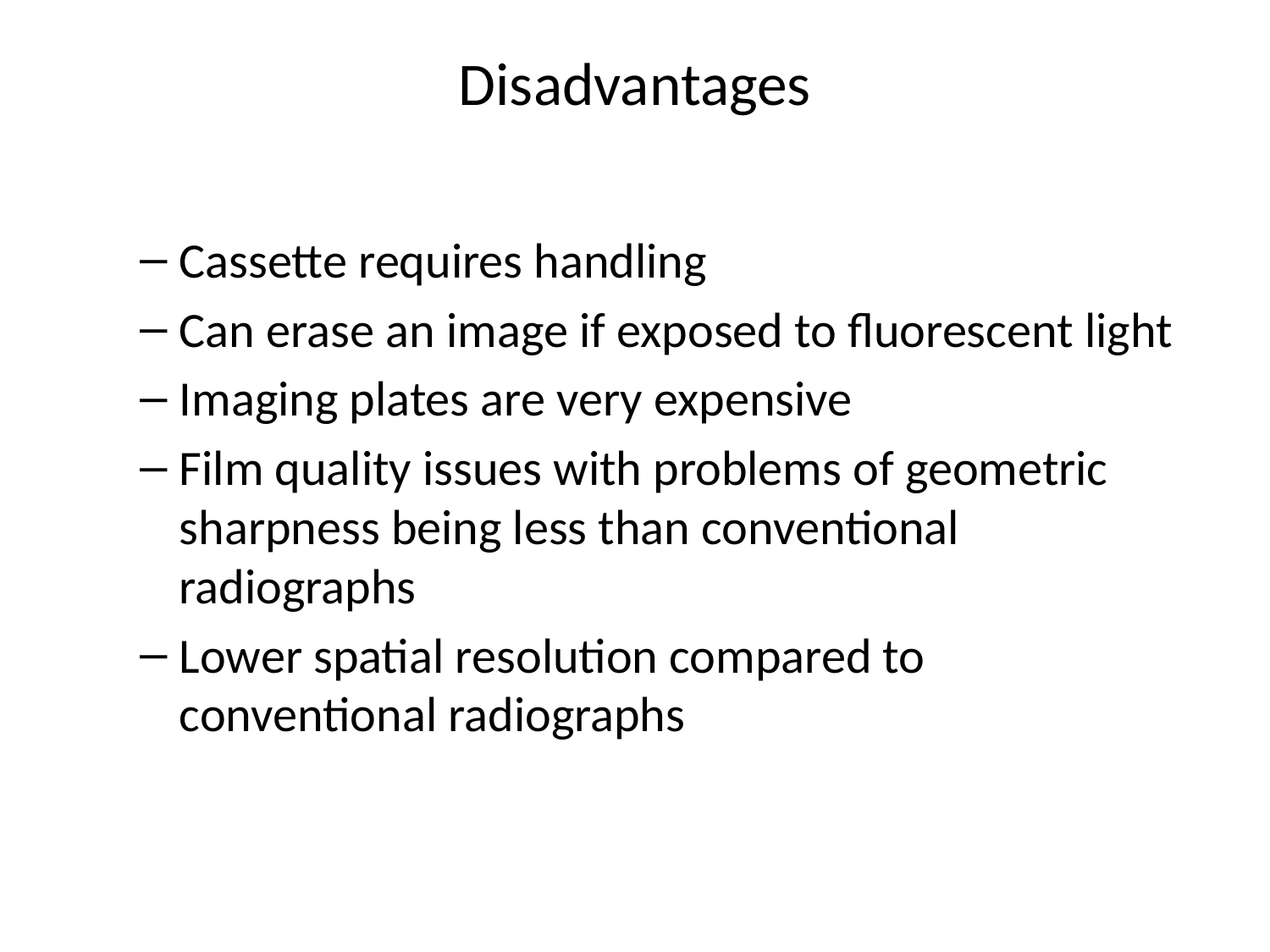

# Disadvantages
Cassette requires handling
Can erase an image if exposed to fluorescent light
Imaging plates are very expensive
Film quality issues with problems of geometric sharpness being less than conventional radiographs
Lower spatial resolution compared to conventional radiographs